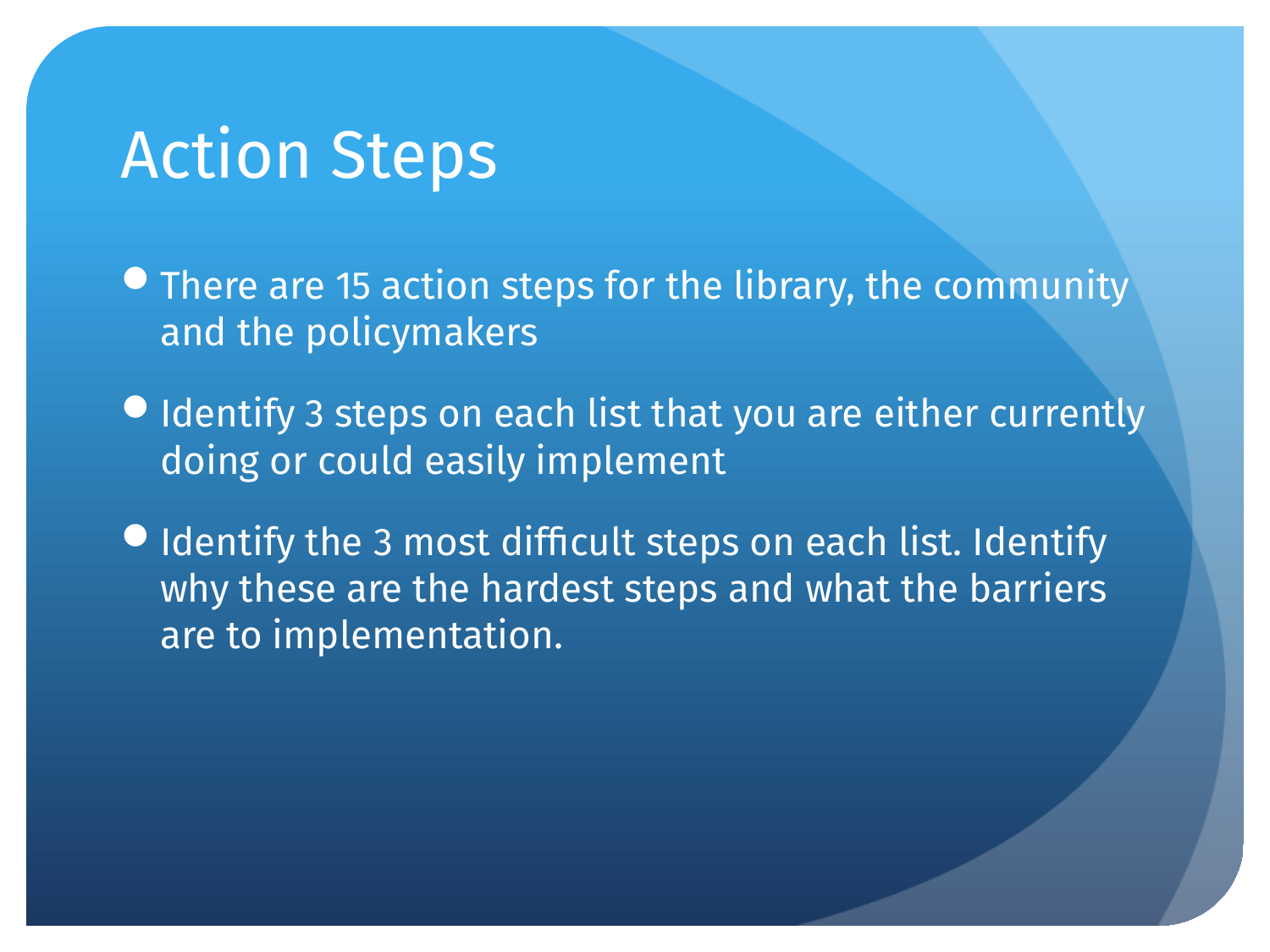

# Action Steps
There are 15 action steps for the library, the community and the policymakers
Identify 3 steps on each list that you are either currently doing or could easily implement
Identify the 3 most difficult steps on each list. Identify why these are the hardest steps and what the barriers are to implementation.